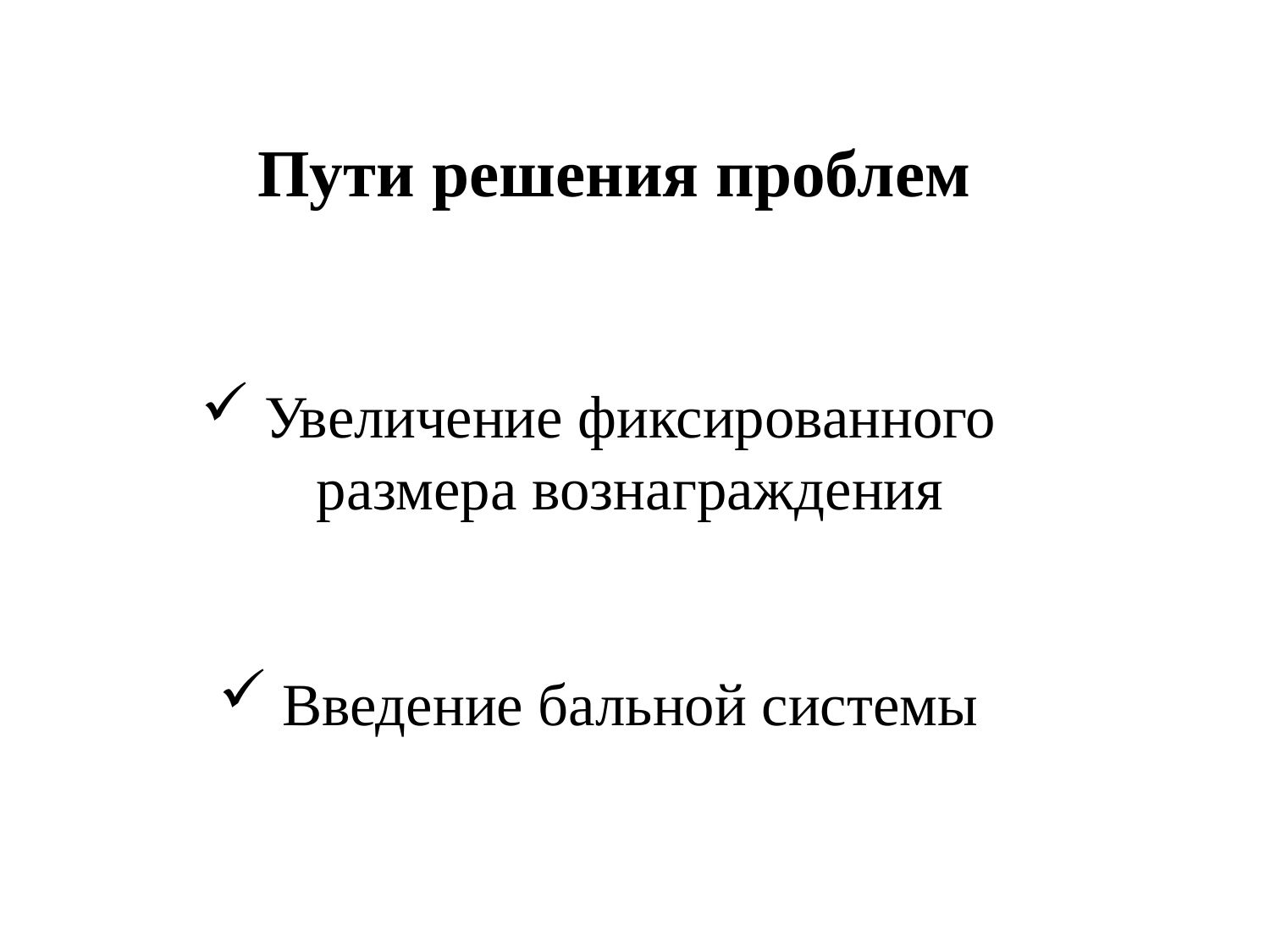

# Пути решения проблем
Увеличение фиксированного размера вознаграждения

Введение бальной системы